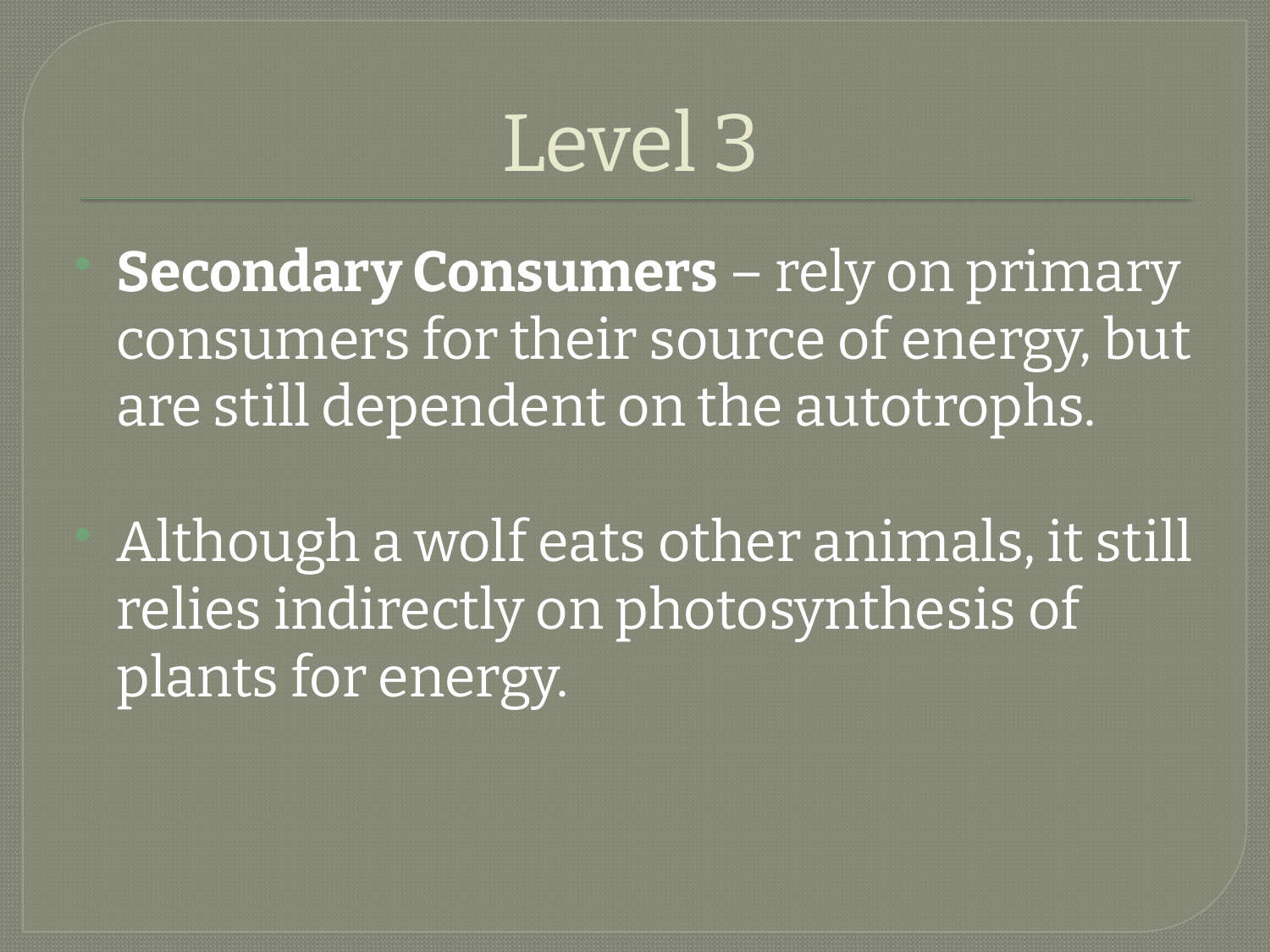

# Level 3
Secondary Consumers – rely on primary consumers for their source of energy, but are still dependent on the autotrophs.

Although a wolf eats other animals, it still relies indirectly on photosynthesis of plants for energy.